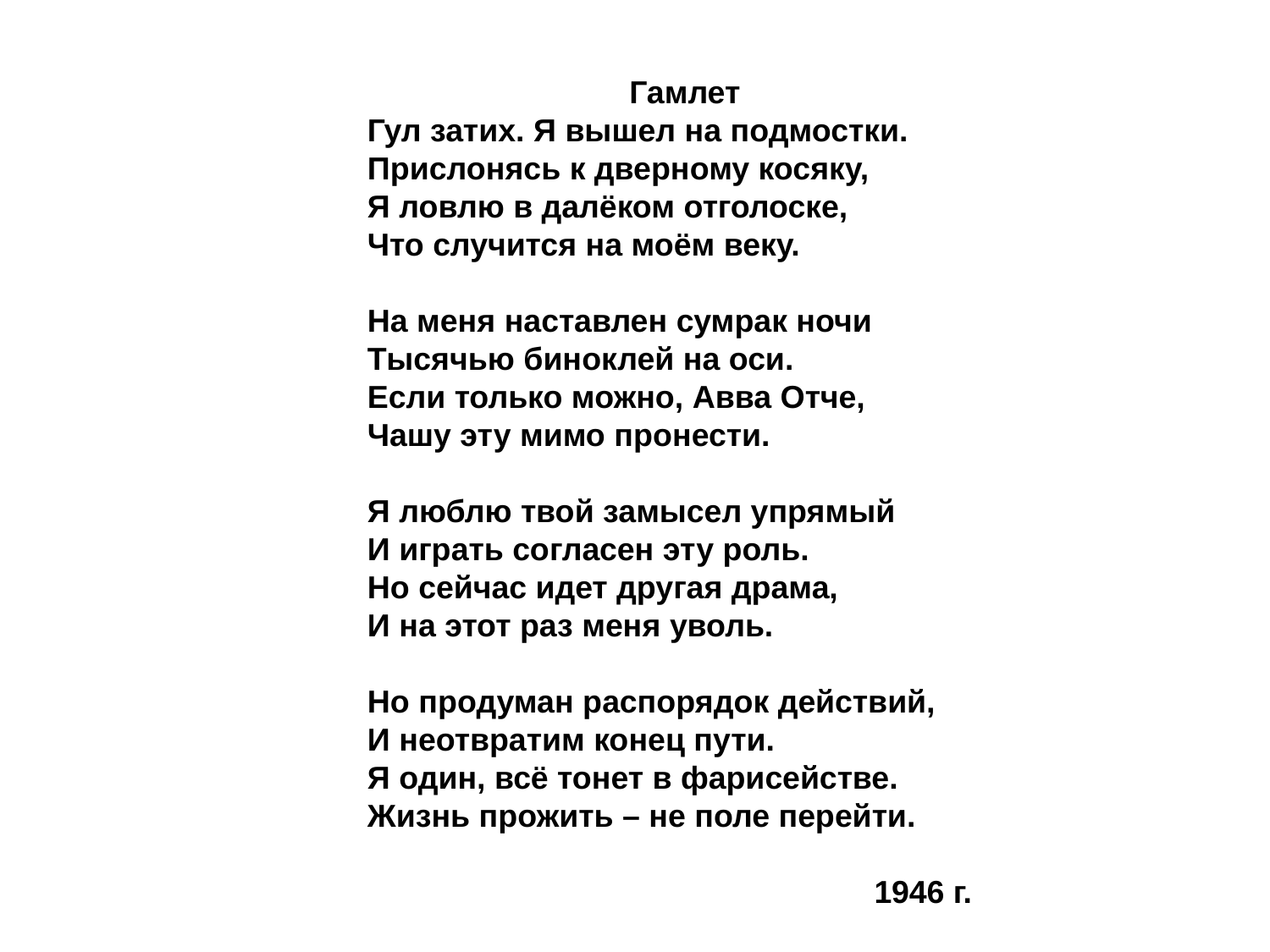

Гамлет
Гул затих. Я вышел на подмостки.
Прислонясь к дверному косяку,
Я ловлю в далёком отголоске,
Что случится на моём веку.

На меня наставлен сумрак ночи
Тысячью биноклей на оси.
Если только можно, Авва Отче,
Чашу эту мимо пронести.

Я люблю твой замысел упрямый
И играть согласен эту роль.
Но сейчас идет другая драма,
И на этот раз меня уволь.

Но продуман распорядок действий,
И неотвратим конец пути.
Я один, всё тонет в фарисействе.
Жизнь прожить – не поле перейти.

                                                         1946 г.